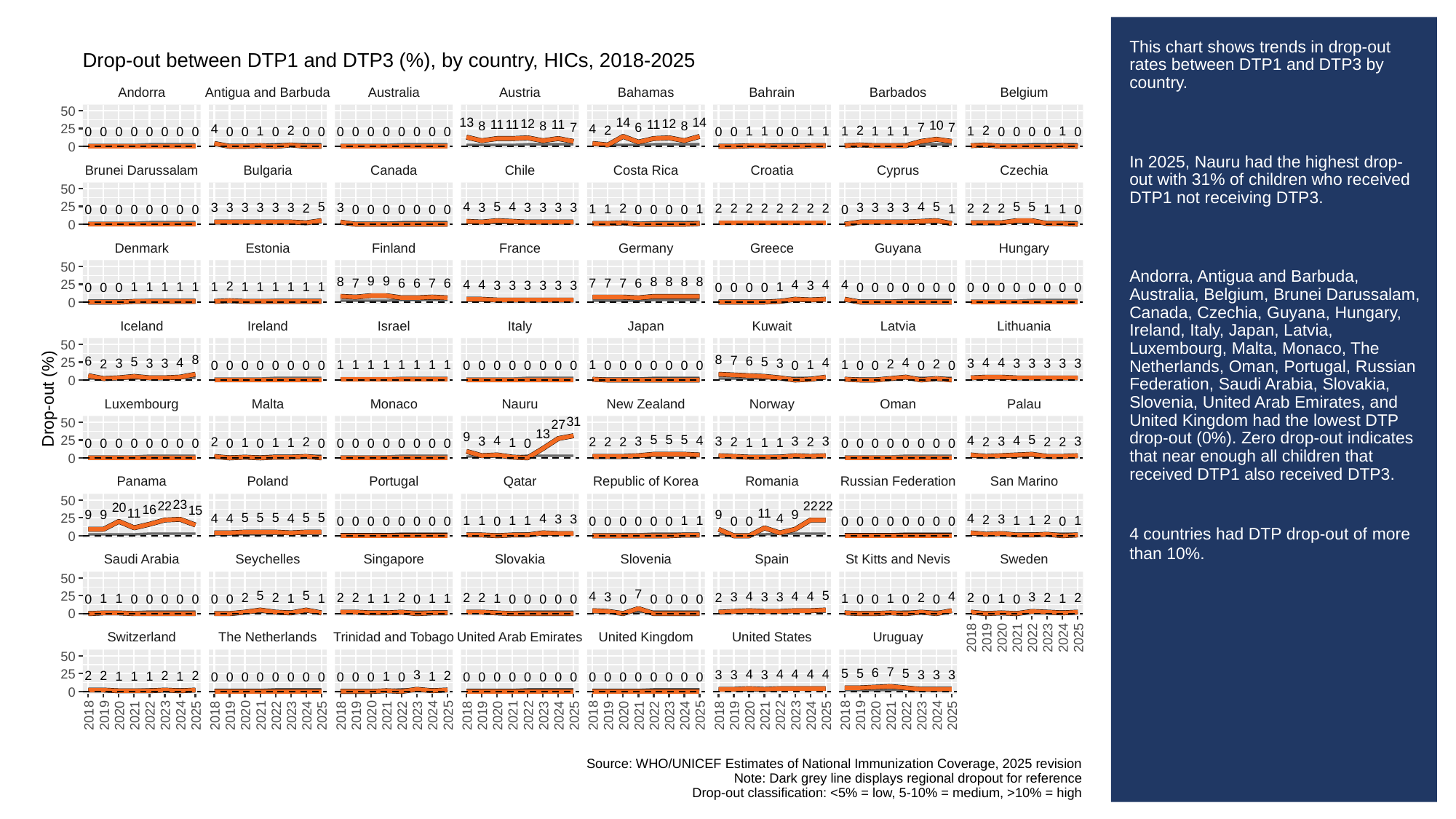

# This chart shows trends in drop-out rates between DTP1 and DTP3 by country.

In 2025, Nauru had the highest drop-out with 31% of children who received DTP1 not receiving DTP3.

Andorra, Antigua and Barbuda, Australia, Belgium, Brunei Darussalam, Canada, Czechia, Guyana, Hungary, Ireland, Italy, Japan, Latvia, Luxembourg, Malta, Monaco, The Netherlands, Oman, Portugal, Russian Federation, Saudi Arabia, Slovakia, Slovenia, United Arab Emirates, and United Kingdom had the lowest DTP drop-out (0%). Zero drop-out indicates that near enough all children that received DTP1 also received DTP3.

4 countries had DTP drop-out of more than 10%.

Drop-out between DTP1 and DTP3 (%), by country, HICs, 2018-2025
Andorra
Antigua and Barbuda
Australia
Austria
Bahamas
Bahrain
Barbados
Belgium

50

14
14
13
12
12
11
11
11
11

10
8
8
8
7
7
7
6
25
4
4
2
2
2
2
1
1
1
1
1
1
1
1
1
1
1
0
0
0
0
0
0
0
0
0
0
0
0
0
0
0
0
0
0
0
0
0
0
0
0
0
0
0
0
0
0

0

Brunei Darussalam
Bulgaria
Canada
Chile
Costa Rica
Croatia
Cyprus
Czechia

50

5
5
5
5
5
25
4
4
4
3
3
3
3
3
3
3
3
3
3
3
3
3
3
3
3
2
2
2
2
2
2
2
2
2
2
2
2
2
1
1
1
1
1
1
0
0
0
0
0
0
0
0
0
0
0
0
0
0
0
0
0
0
0
0
0

0

Denmark
Estonia
Finland
France
Germany
Greece
Guyana
Hungary

50

9
9
8
8
8
8
8
7
7
7
7
7
6
6
6
6
25
4
4
4
4
4
3
3
3
3
3
3
3
2
1
1
1
1
1
1
1
1
1
1
1
1
1
0
0
0
0
0
0
0
0
0
0
0
0
0
0
0
0
0
0
0
0
0
0

0

Iceland
Ireland
Israel
Italy
Japan
Kuwait
Latvia
Lithuania

50

8
8
7
6
6
5
5
25
4
4
4
4
4
3
3
3
3
3
3
3
3
3
3
2
2
2
1
1
1
1
1
1
1
1
1
1
1
0
0
0
0
0
0
0
0
0
0
0
0
0
0
0
0
0
0
0
0
0
0
0
0
0
0
0
0

0

Drop-out (%)
Luxembourg
Malta
Monaco
Nauru
New Zealand
Norway
Oman
Palau

31
50
27

13

9
5
5
5
5
25
4
4
4
4

3
3
3
3
3
3
3
2
2
2
2
2
2
2
2
2
2
1
1
1
1
1
1
1
0
0
0
0
0
0
0
0
0
0
0
0
0
0
0
0
0
0
0
0
0
0
0
0
0
0
0
0

0

Panama
Poland
Portugal
Qatar
Republic of Korea
Romania
Russian Federation
San Marino

50
23

22
22
22
20
16
15
11
11

9
9
9
9
5
5
5
5
5
25
4
4
4
4
4
4
3
3
3
2
2
1
1
1
1
1
1
1
1
1
0
0
0
0
0
0
0
0
0
0
0
0
0
0
0
0
0
0
0
0
0
0
0
0
0
0

0

Saudi Arabia
Seychelles
Singapore
Slovakia
Slovenia
Spain
St Kitts and Nevis
Sweden

50

7
5
5
5
25
4
4
4
4
4
3
3
3
3
3
2
2
2
2
2
2
2
2
2
2
2
2
1
1
1
1
1
1
1
1
1
1
1
1
1
0
0
0
0
0
0
0
0
0
0
0
0
0
0
0
0
0
0
0
0
0
0
0
0
0

0

Switzerland
The Netherlands
Trinidad and Tobago
United Arab Emirates
United Kingdom
United States
Uruguay
2018
2019
2020
2021
2022
2023
2024
2025

50

7
6
5
5
5
25
4
4
4
4
4
3
3
3
3
3
3
3
2
2
2
2
2
1
1
1
1
1
1
0
0
0
0
0
0
0
0
0
0
0
0
0
0
0
0
0
0
0
0
0
0
0
0
0
0
0
0

0

2018
2019
2020
2021
2022
2023
2024
2025
2018
2019
2020
2021
2022
2023
2024
2025
2018
2019
2020
2021
2022
2023
2024
2025
2018
2019
2020
2021
2022
2023
2024
2025
2018
2019
2020
2021
2022
2023
2024
2025
2018
2019
2020
2021
2022
2023
2024
2025
2018
2019
2020
2021
2022
2023
2024
2025
Source: WHO/UNICEF Estimates of National Immunization Coverage, 2025 revision
Note: Dark grey line displays regional dropout for reference
Drop-out classification: <5% = low, 5-10% = medium, >10% = high